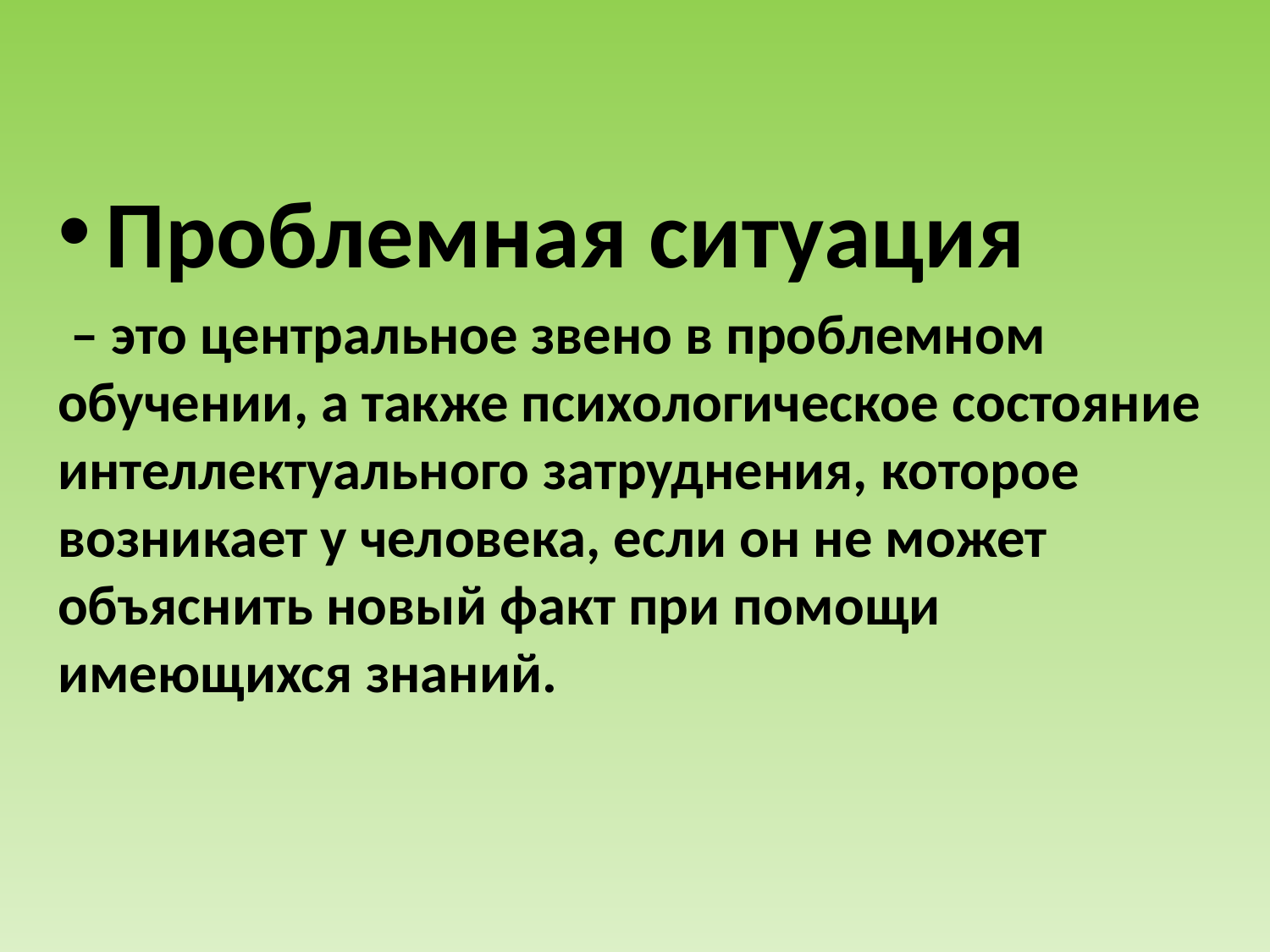

#
Проблемная ситуация
 – это центральное звено в проблемном обучении, а также психологическое состояние интеллектуального затруднения, которое возникает у человека, если он не может объяснить новый факт при помощи имеющихся знаний.